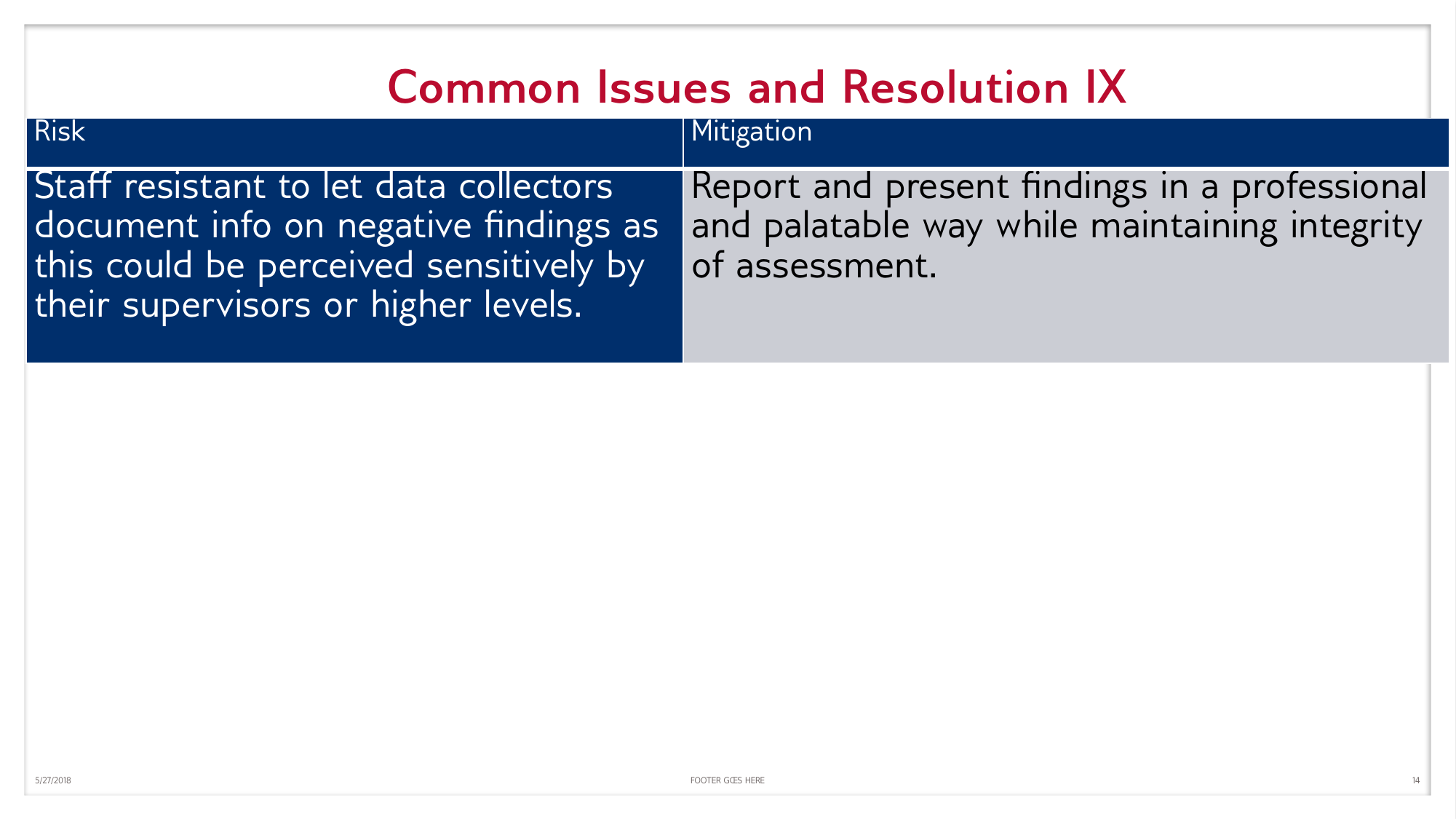

5/27/2018
FOOTER GOES HERE
14
# Common Issues and Resolution IX
| Risk | Mitigation |
| --- | --- |
| Staff resistant to let data collectors document info on negative findings as this could be perceived sensitively by their supervisors or higher levels. | Report and present findings in a professional and palatable way while maintaining integrity of assessment. |